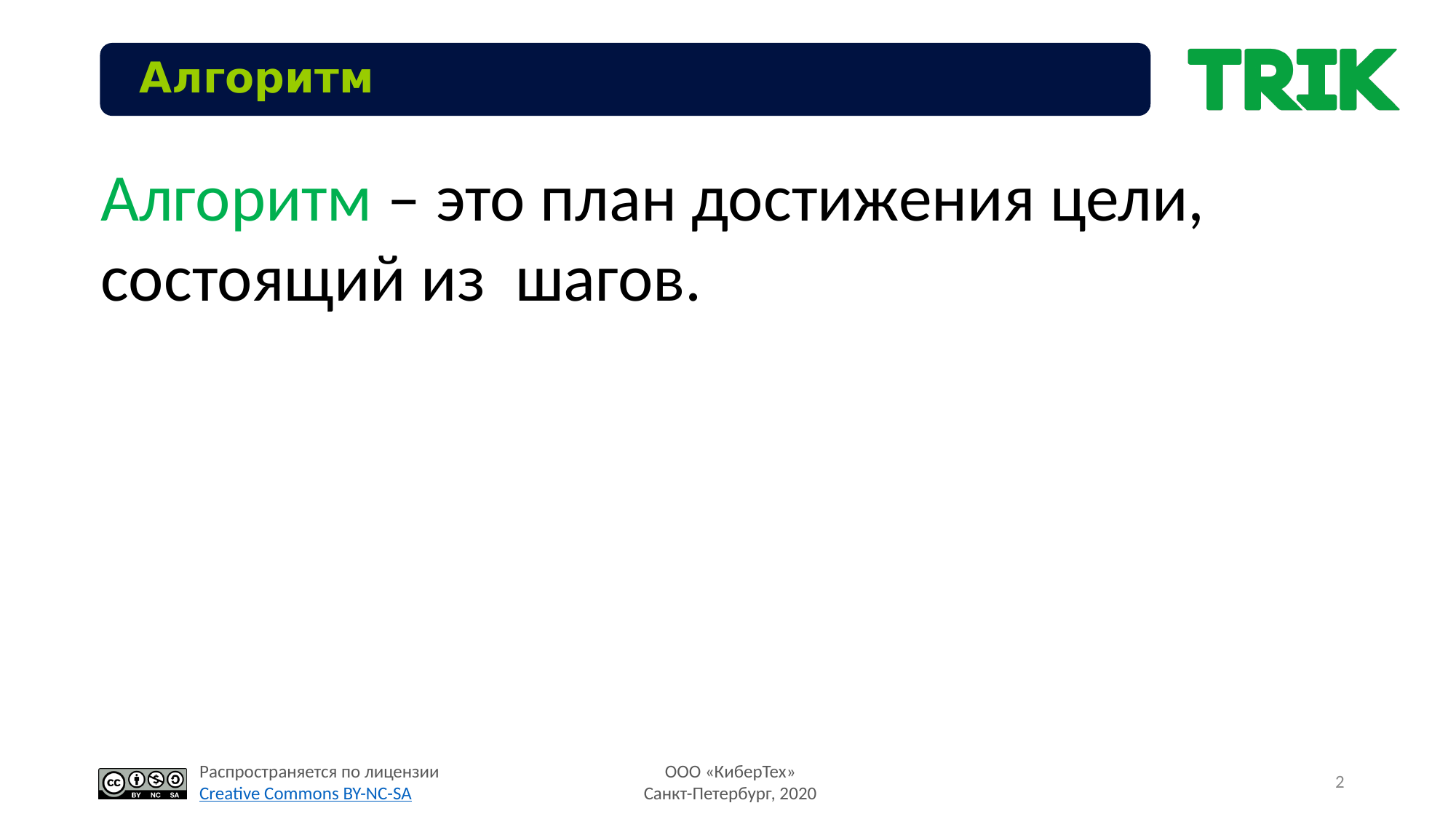

Алгоритм
Алгоритм – это план достижения цели, состоящий из  шагов.
2